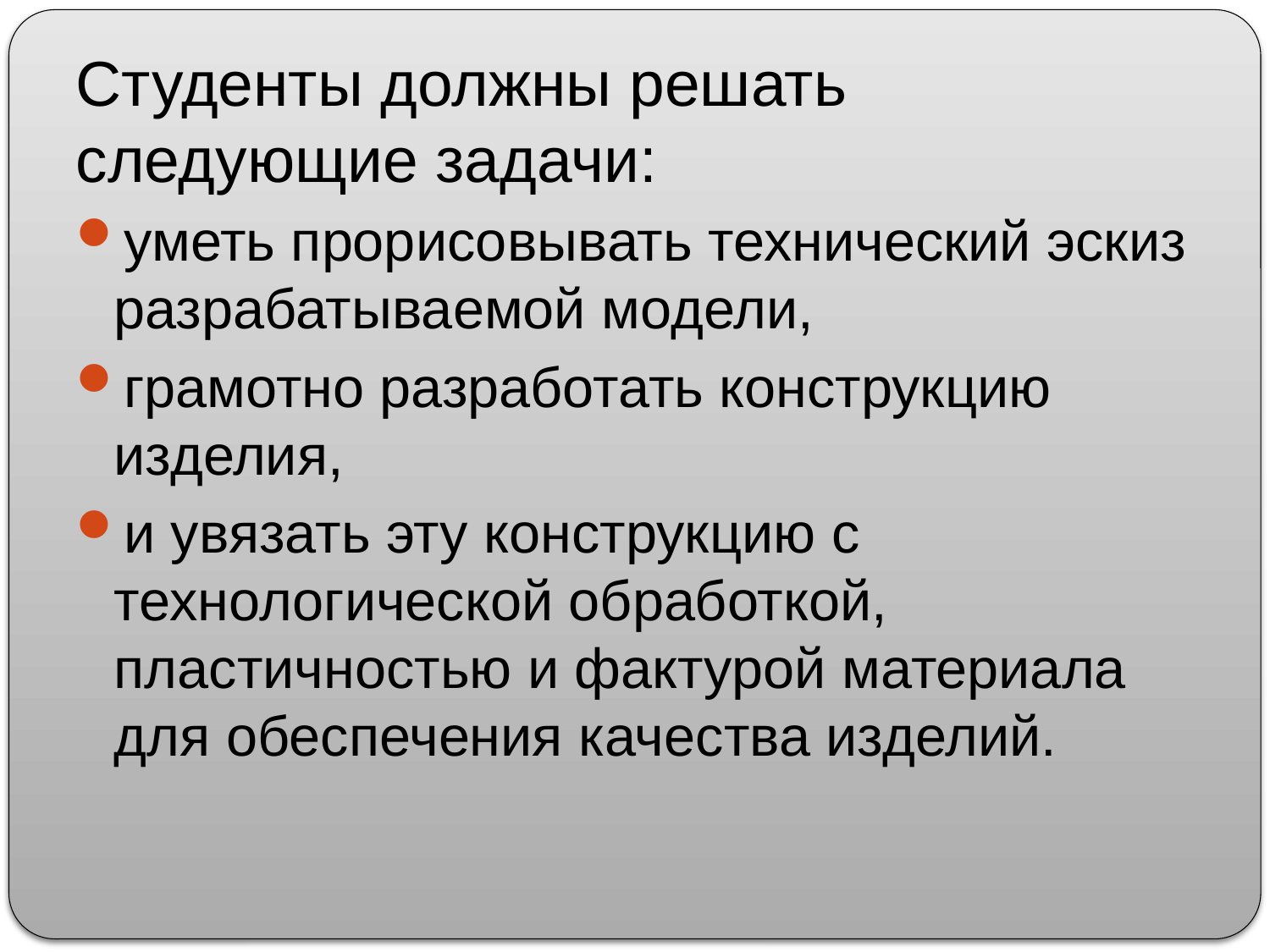

Студенты должны решать следующие задачи:
уметь прорисовывать технический эскиз разрабатываемой модели,
грамотно разработать конструкцию изделия,
и увязать эту конструкцию с технологической обработкой, пластичностью и фактурой материала для обеспечения качества изделий.

#